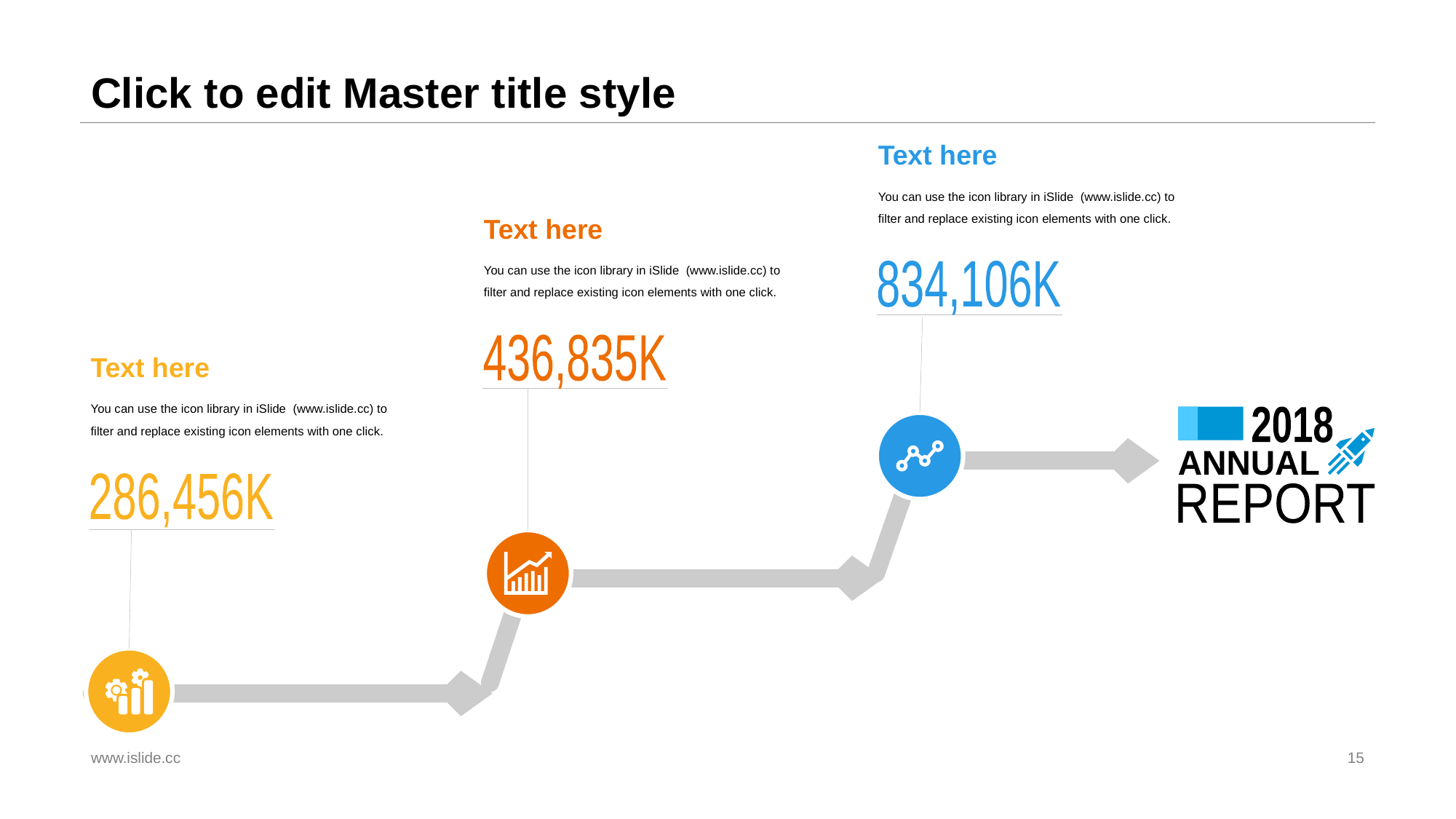

# Click to edit Master title style
Text here
You can use the icon library in iSlide  (www.islide.cc) to filter and replace existing icon elements with one click.
Text here
You can use the icon library in iSlide  (www.islide.cc) to filter and replace existing icon elements with one click.
834,106K
436,835K
Text here
You can use the icon library in iSlide  (www.islide.cc) to filter and replace existing icon elements with one click.

2018

ANNUAL
286,456K
REPORT

www.islide.cc
15